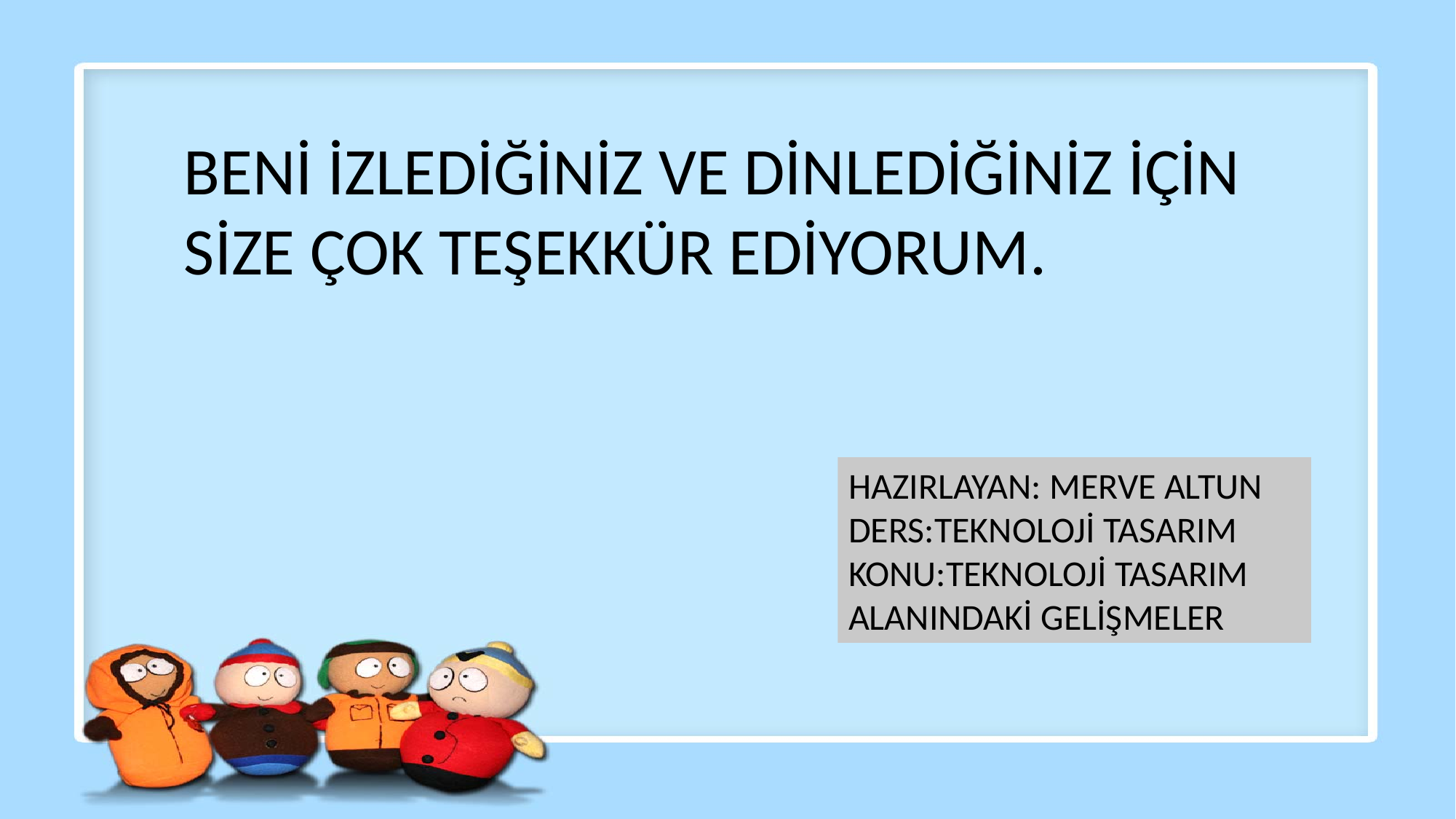

BENİ İZLEDİĞİNİZ VE DİNLEDİĞİNİZ İÇİN SİZE ÇOK TEŞEKKÜR EDİYORUM.
HAZIRLAYAN: MERVE ALTUN
DERS:TEKNOLOJİ TASARIM
KONU:TEKNOLOJİ TASARIM ALANINDAKİ GELİŞMELER